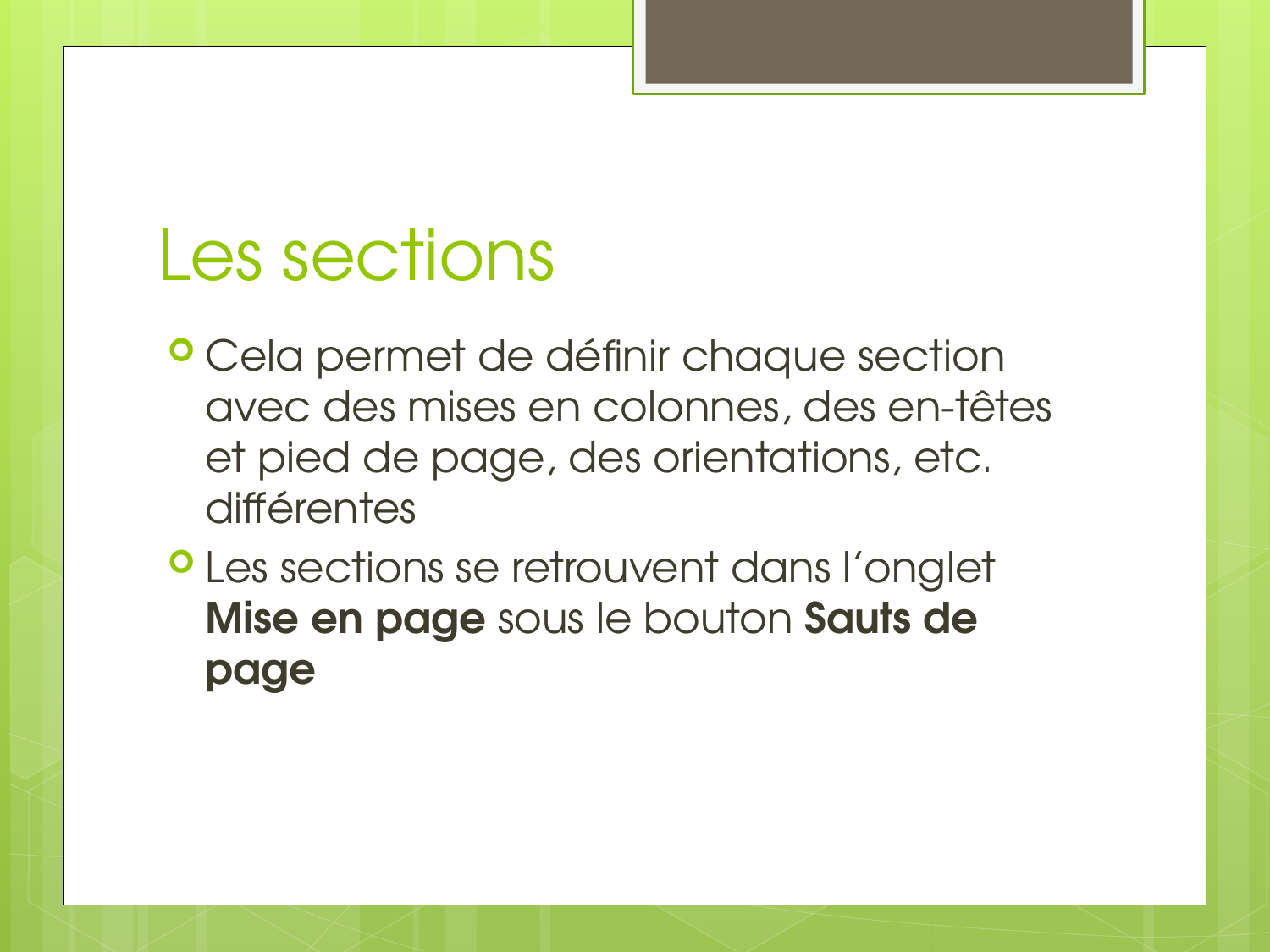

# Les sections
Cela permet de définir chaque section avec des mises en colonnes, des en-têtes et pied de page, des orientations, etc. différentes
Les sections se retrouvent dans l’onglet Mise en page sous le bouton Sauts de page